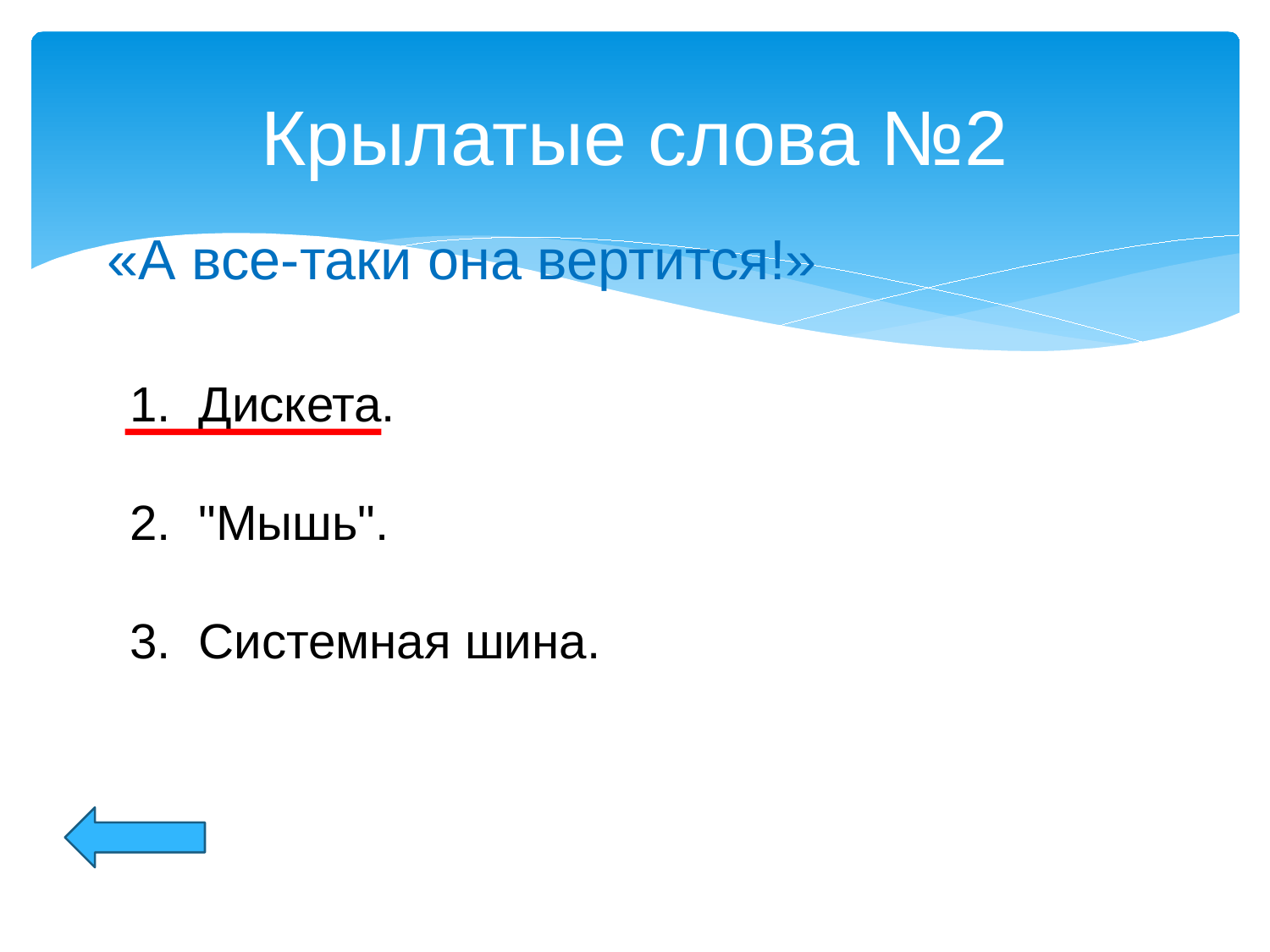

# Крылатые слова №2
«А все-таки она вертится!»
1.  Дискета.

2.  "Мышь".

3.  Системная шина.